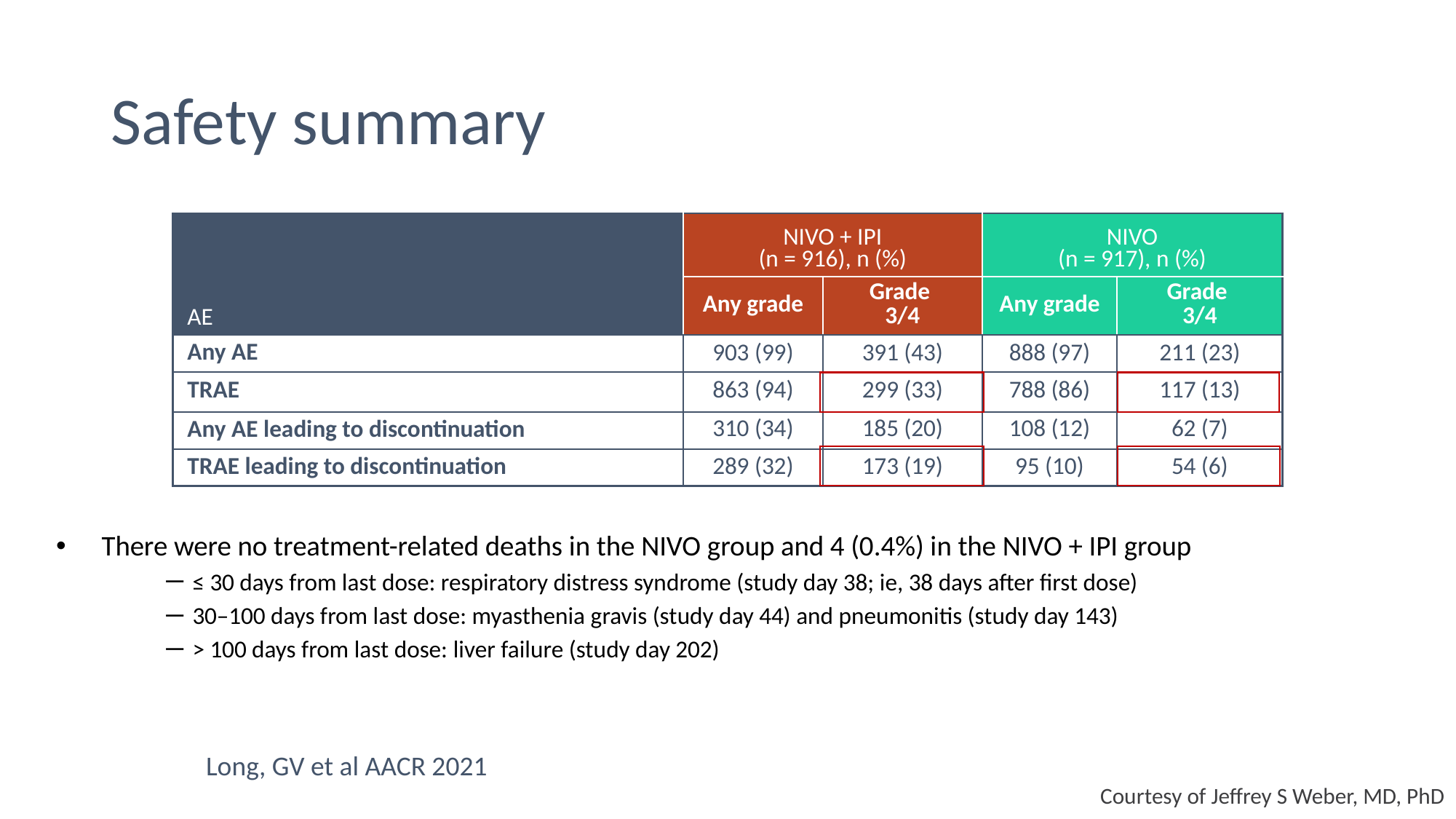

# Safety summary
| AE | NIVO + IPI (n = 916), n (%) |  | NIVO (n = 917), n (%) |  |
| --- | --- | --- | --- | --- |
|  | Any grade | Grade 3/4 | Any grade | Grade 3/4 |
| Any AE | 903 (99) | 391 (43) | 888 (97) | 211 (23) |
| TRAE | 863 (94) | 299 (33) | 788 (86) | 117 (13) |
| Any AE leading to discontinuation | 310 (34) | 185 (20) | 108 (12) | 62 (7) |
| TRAE leading to discontinuation | 289 (32) | 173 (19) | 95 (10) | 54 (6) |

There were no treatment-related deaths in the NIVO group and 4 (0.4%) in the NIVO + IPI group
≤ 30 days from last dose: respiratory distress syndrome (study day 38; ie, 38 days after first dose)
30–100 days from last dose: myasthenia gravis (study day 44) and pneumonitis (study day 143)
> 100 days from last dose: liver failure (study day 202)
Long, GV et al AACR 2021
Courtesy of Jeffrey S Weber, MD, PhD